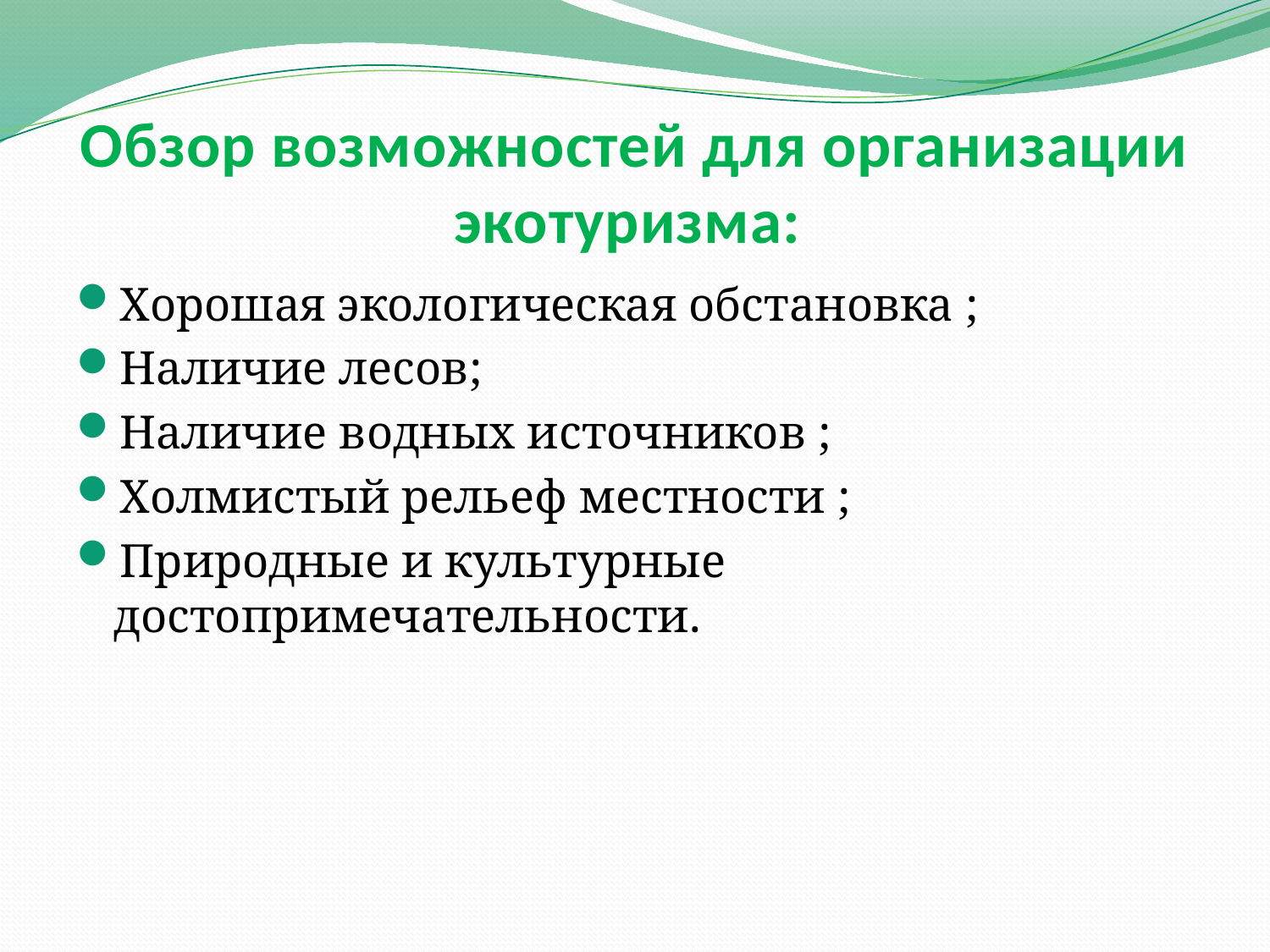

# Обзор возможностей для организации экотуризма:
Хорошая экологическая обстановка ;
Наличие лесов;
Наличие водных источников ;
Холмистый рельеф местности ;
Природные и культурные достопримечательности.